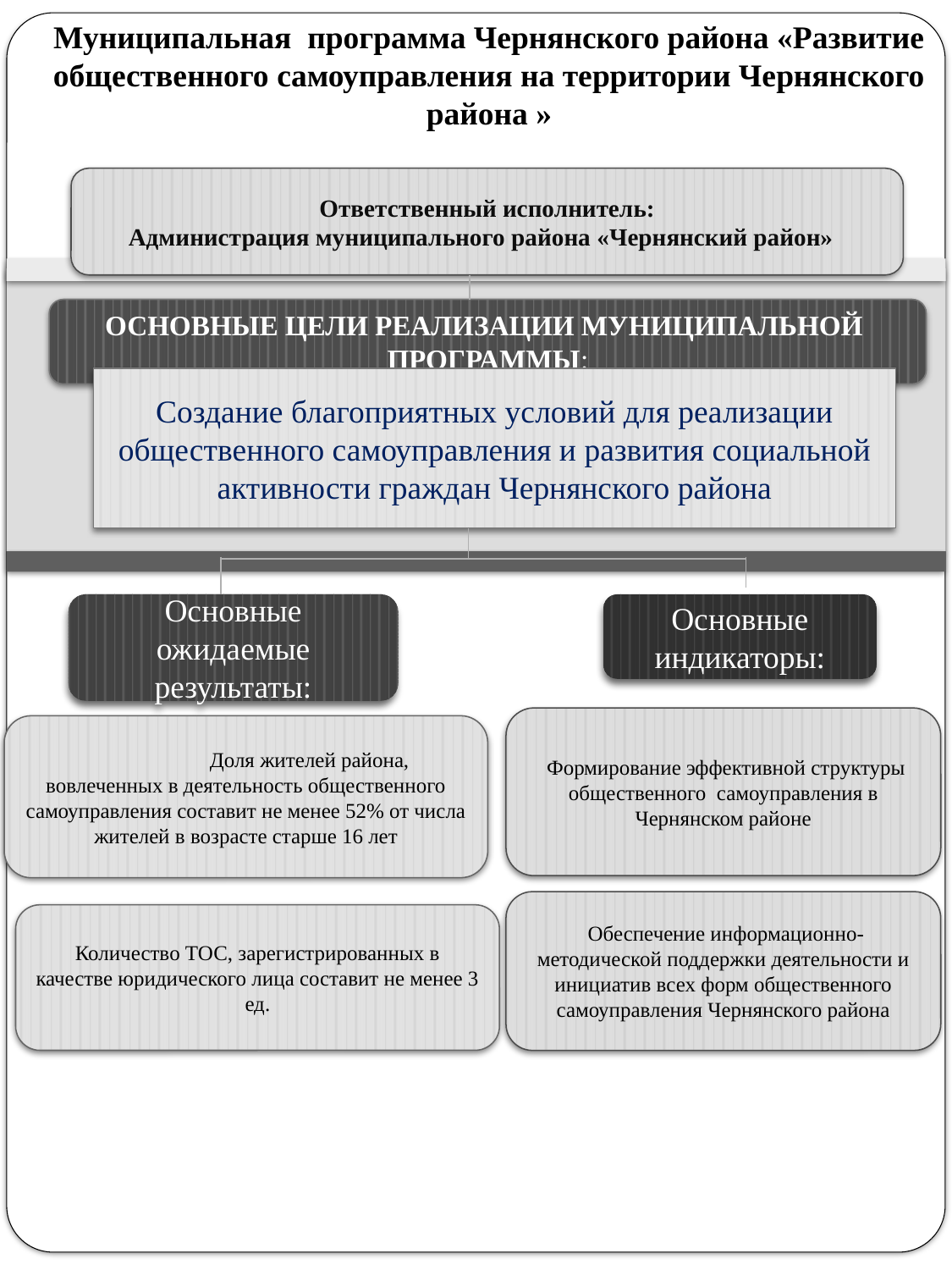

# Муниципальная  программа Чернянского района «Развитие общественного самоуправления на территории Чернянского района »
Ответственный исполнитель:
Администрация муниципального района «Чернянский район»
ОСНОВНЫЕ ЦЕЛИ РЕАЛИЗАЦИИ МУНИЦИПАЛЬНОЙ  ПРОГРАММЫ:
Создание благоприятных условий для реализации общественного самоуправления и развития социальной активности граждан Чернянского района
Основные ожидаемые результаты:
Основные индикаторы:
 Формирование эффективной структуры общественного  самоуправления в Чернянском районе
	Доля жителей района, вовлеченных в деятельность общественного самоуправления составит не менее 52% от числа жителей в возрасте старше 16 лет
 Обеспечение информационно-методической поддержки деятельности и инициатив всех форм общественного самоуправления Чернянского района
Количество ТОС, зарегистрированных в качестве юридического лица составит не менее 3 ед.